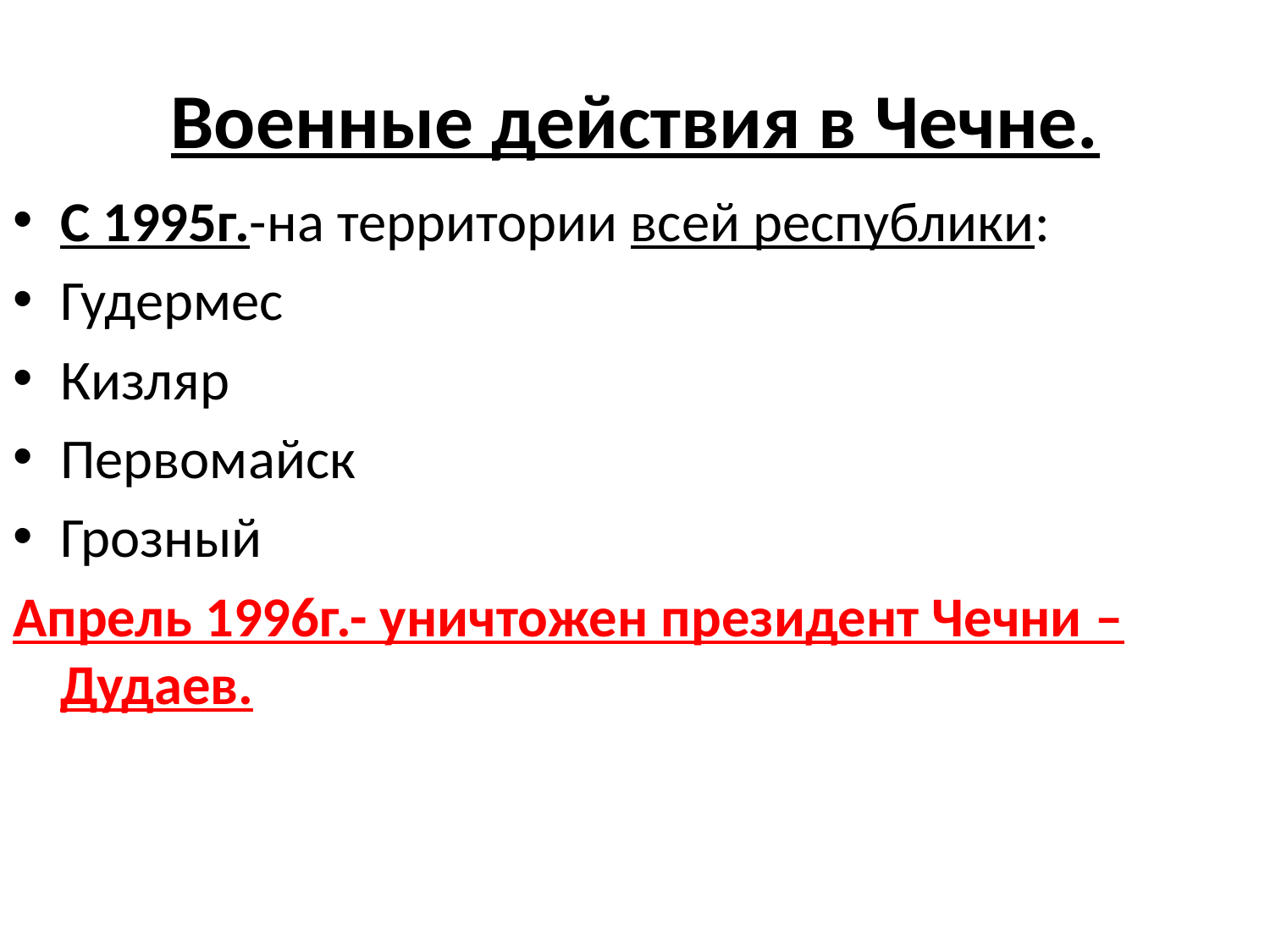

# Военные действия в Чечне.
С 1995г.-на территории всей республики:
Гудермес
Кизляр
Первомайск
Грозный
Апрель 1996г.- уничтожен президент Чечни –Дудаев.